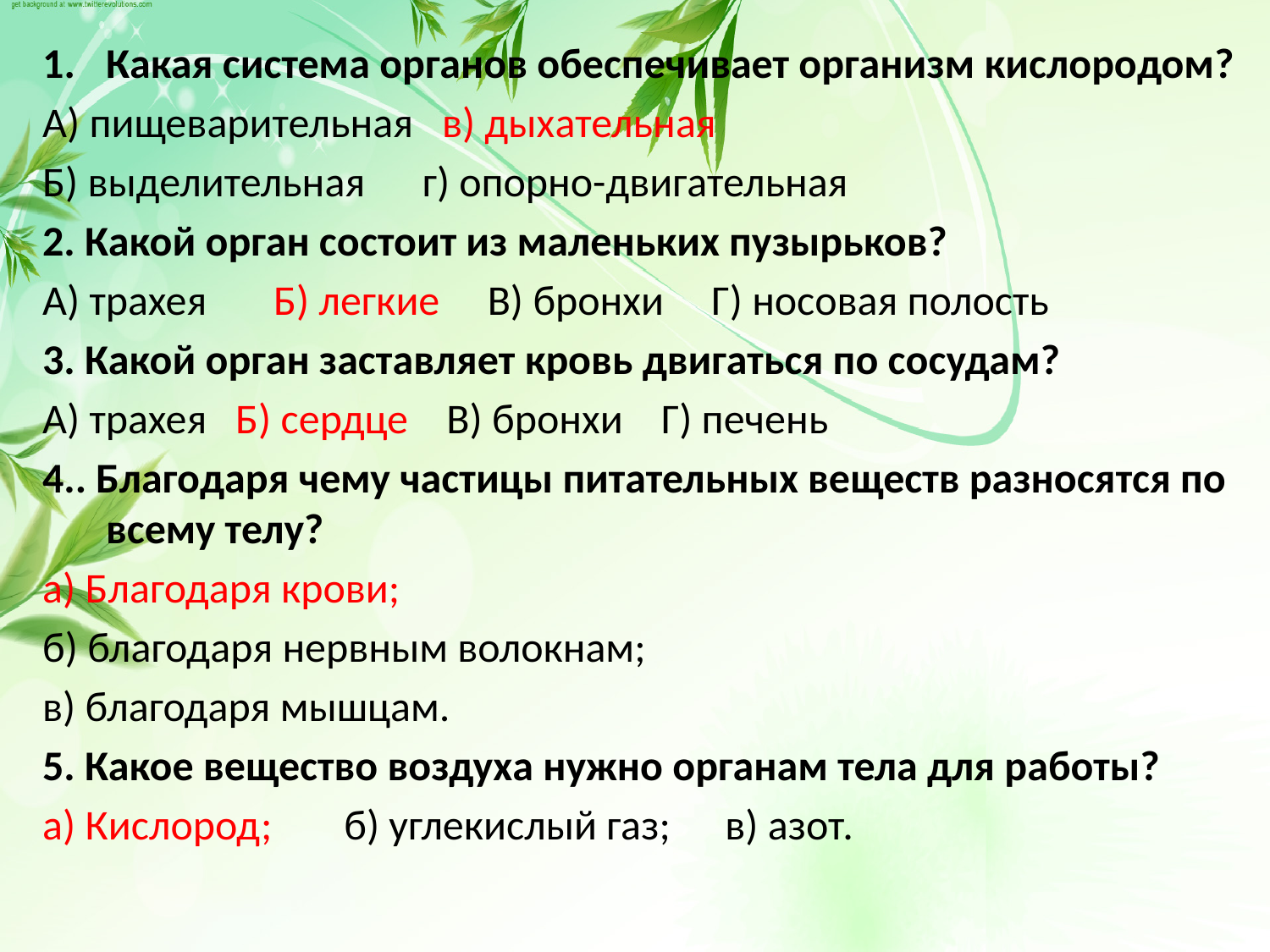

Какая система органов обеспечивает организм кислородом?
А) пищеварительная   в) дыхательная
Б) выделительная      г) опорно-двигательная
2. Какой орган состоит из маленьких пузырьков?
А) трахея       Б) легкие     В) бронхи     Г) носовая полость
3. Какой орган заставляет кровь двигаться по сосудам?
А) трахея   Б) сердце    В) бронхи    Г) печень
4.. Благодаря чему частицы питательных веществ разносятся по всему телу?
а) благодаря крови;
б) благодаря нервным волокнам;
в) благодаря мышцам.
5. Какое вещество воздуха нужно органам тела для работы?
а) кислород; 	б) углекислый газ; 	в) азот.